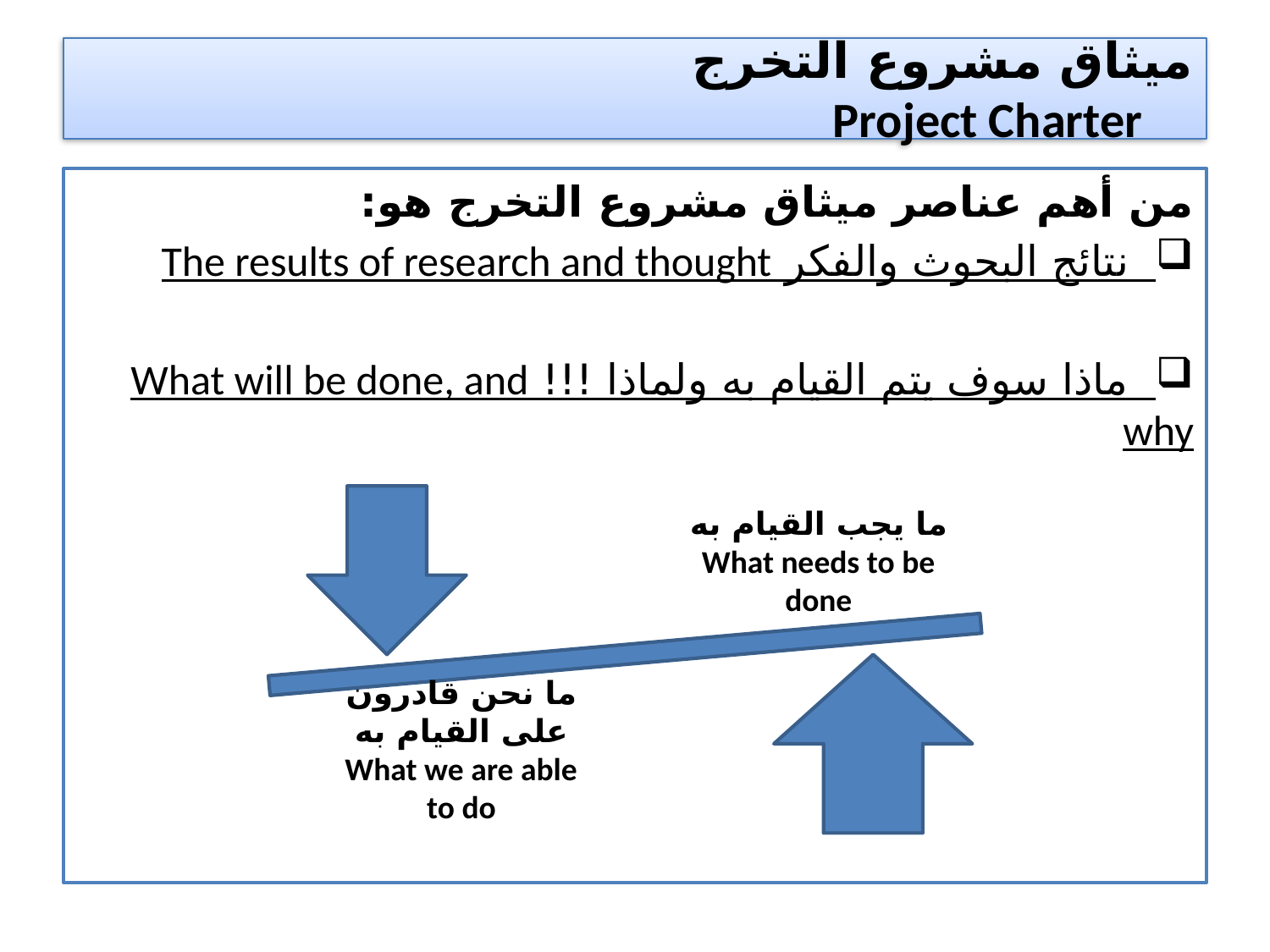

# ميثاق مشروع التخرج                                       Project Charter
من أهم عناصر ميثاق مشروع التخرج هو:
  نتائج البحوث والفكر The results of research and thought

  ماذا سوف يتم القيام به ولماذا !!! What will be done, and why

ما يجب القيام به
What needs to be done

ما نحن قادرون على القيام به
What we are able to do